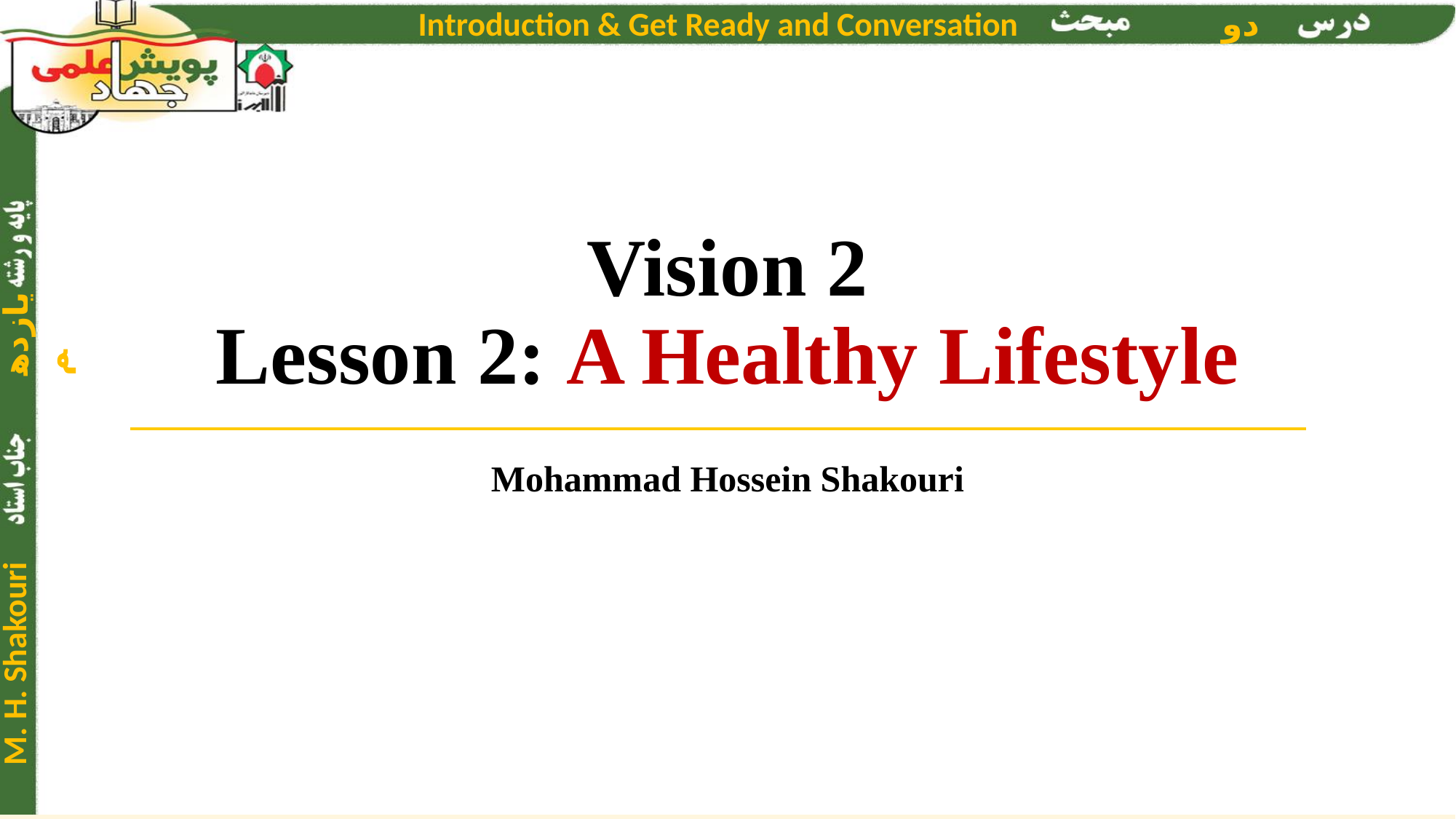

# Vision 2 Lesson 2: A Healthy Lifestyle
Mohammad Hossein Shakouri